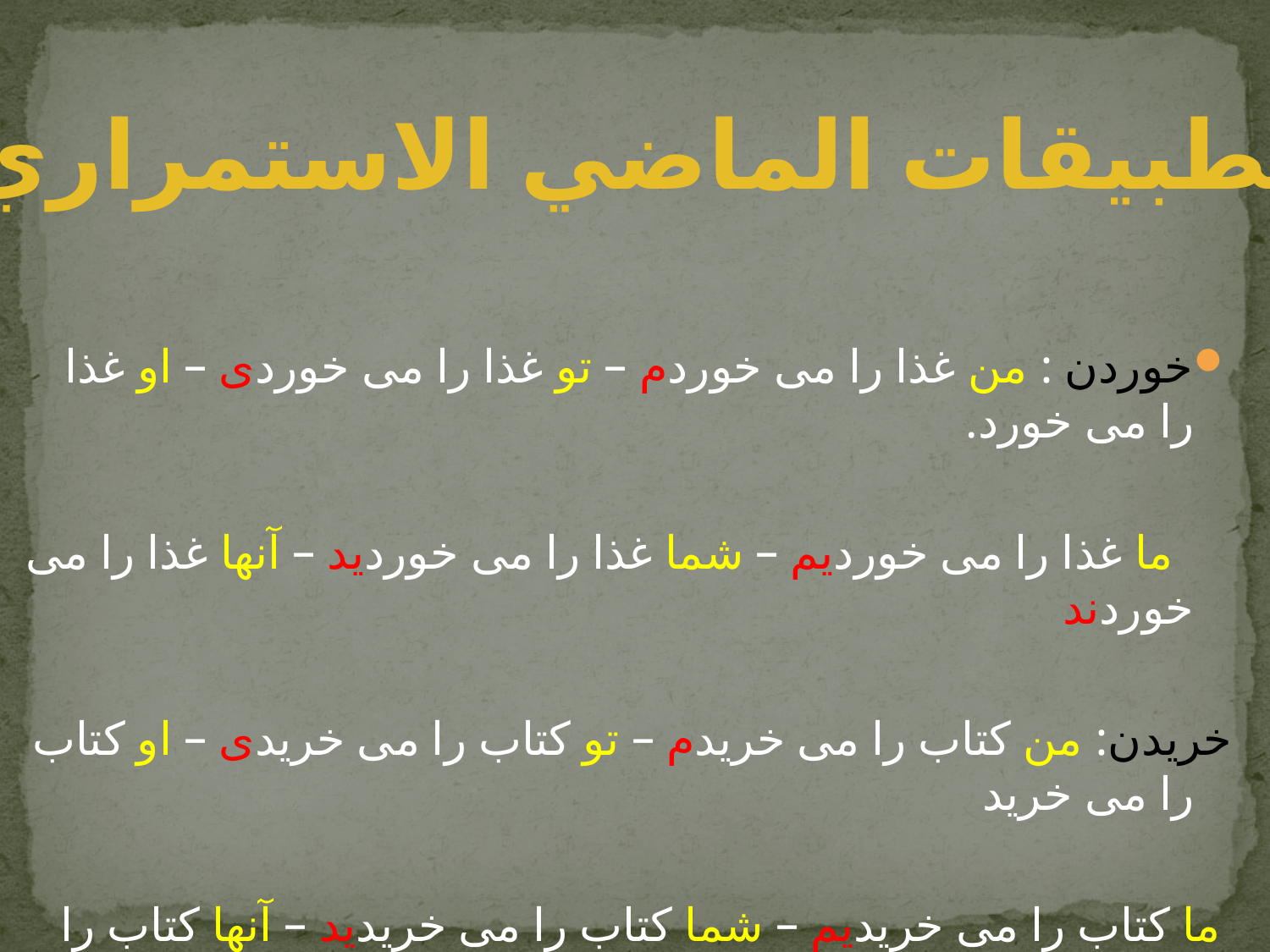

تطبيقات الماضي الاستمراري
خوردن : من غذا را می خوردم – تو غذا را می خوردی – او غذا را می خورد.

	     ما غذا را می خوردیم – شما غذا را می خوردید – آنها غذا را می خوردند

خریدن: من کتاب را می خریدم – تو کتاب را می خریدی – او کتاب را می خرید

	 ما کتاب را می خریدیم – شما کتاب را می خریدید – آنها کتاب را می خریدند